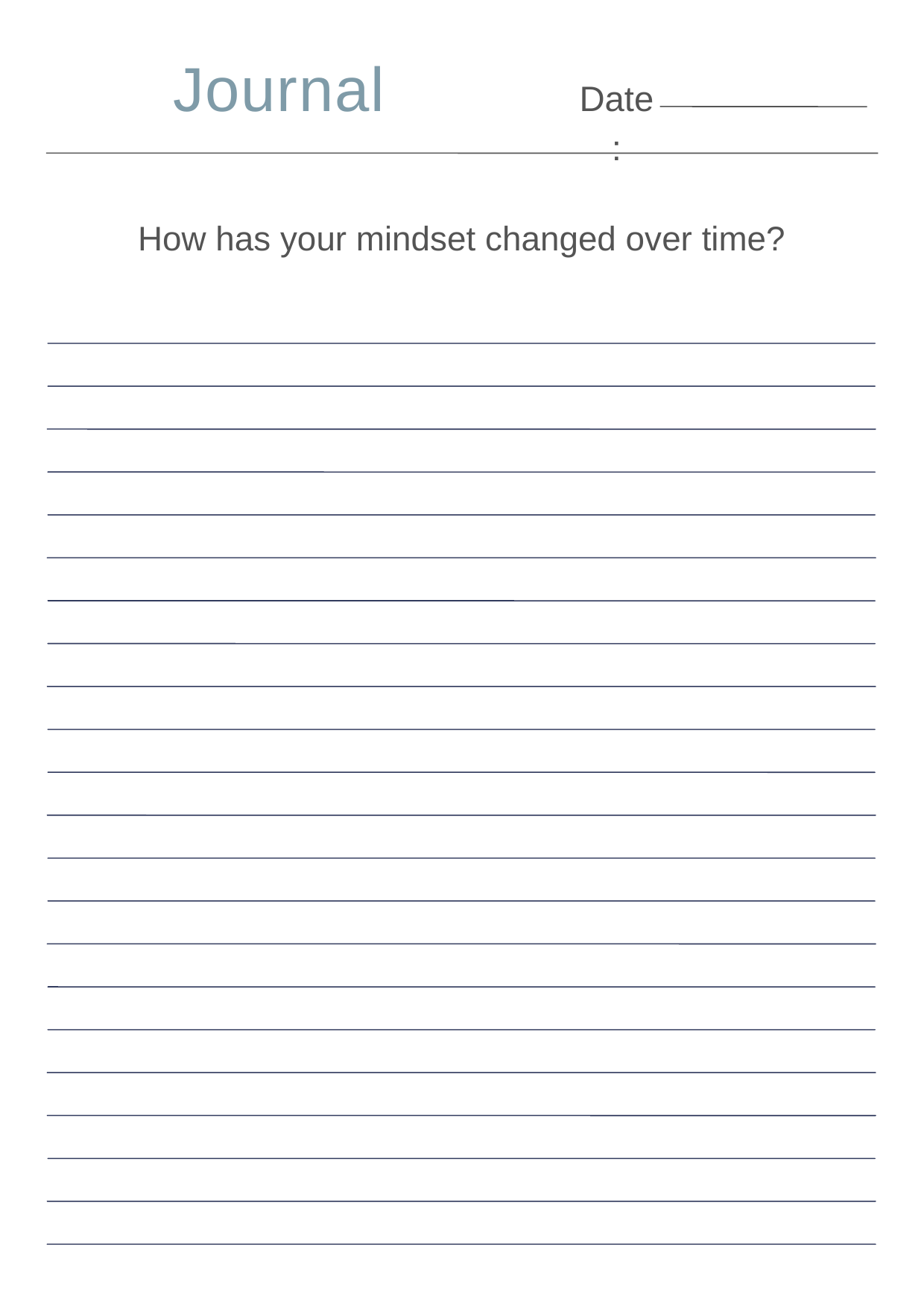

Journal
Date:

How has your mindset changed over time?